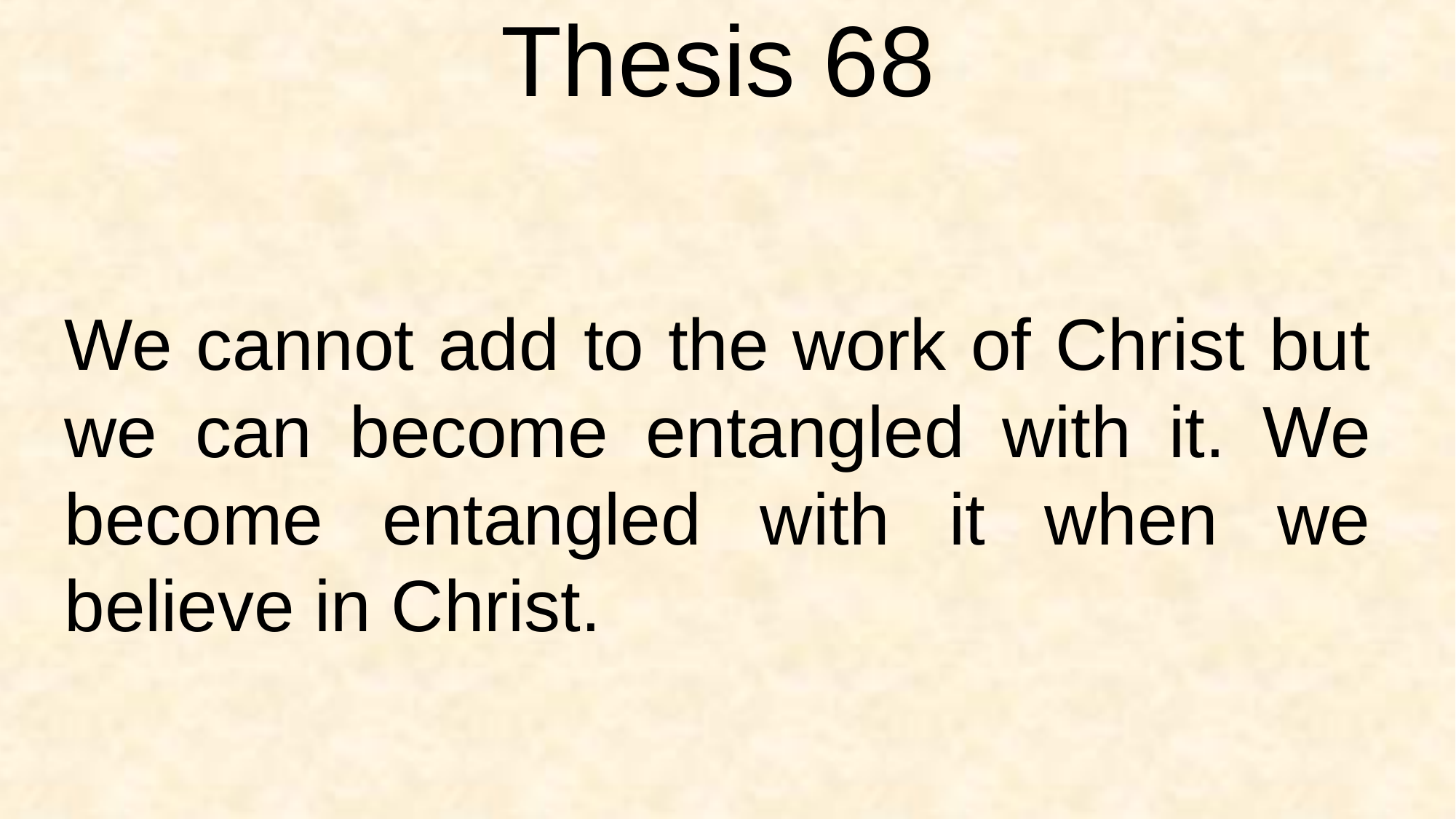

Thesis 68

We cannot add to the work of Christ but we can become entangled with it. We become entangled with it when we believe in Christ.